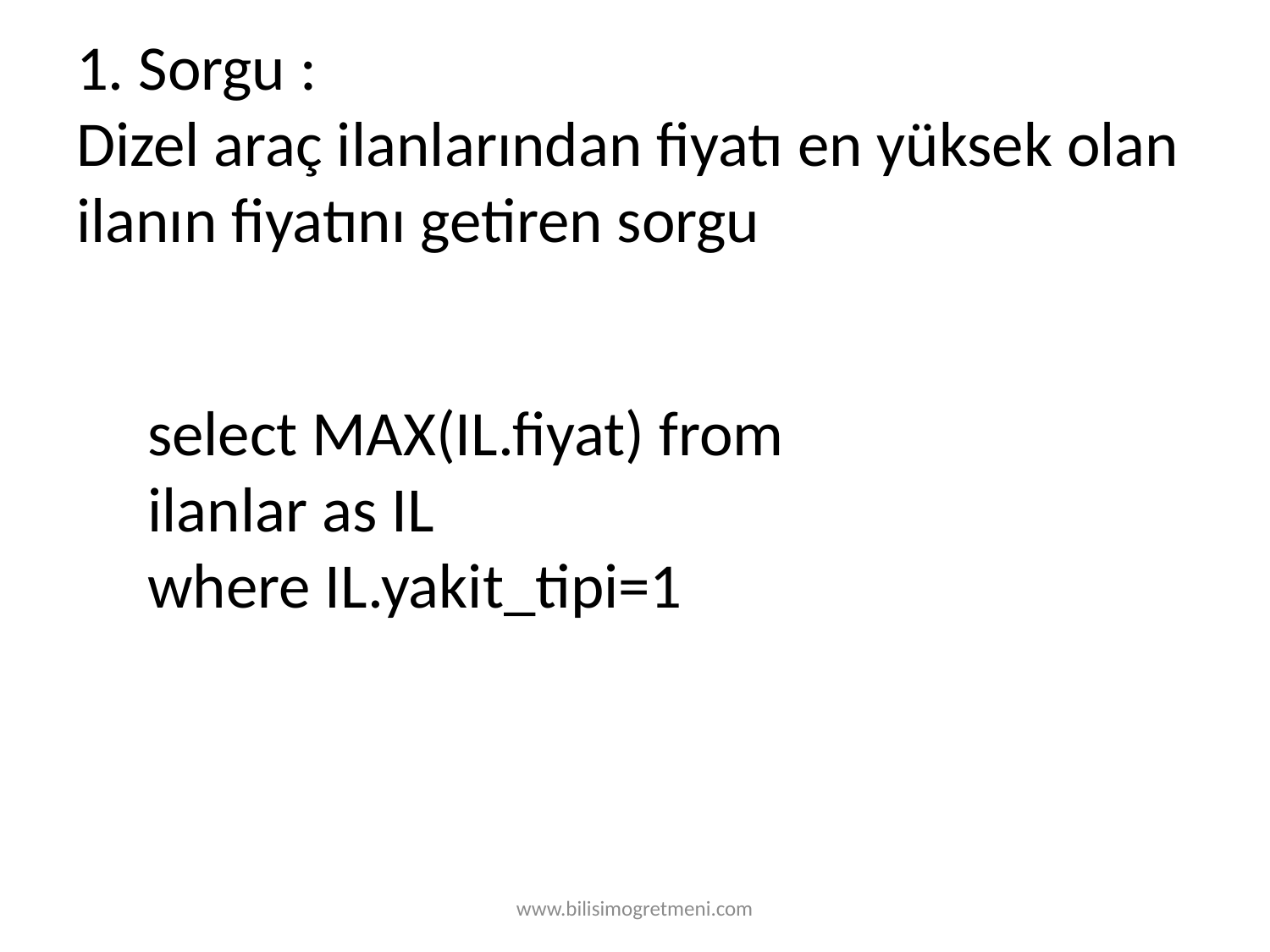

# 1. Sorgu : Dizel araç ilanlarından fiyatı en yüksek olan ilanın fiyatını getiren sorgu
select MAX(IL.fiyat) from ilanlar as IL
where IL.yakit_tipi=1
www.bilisimogretmeni.com